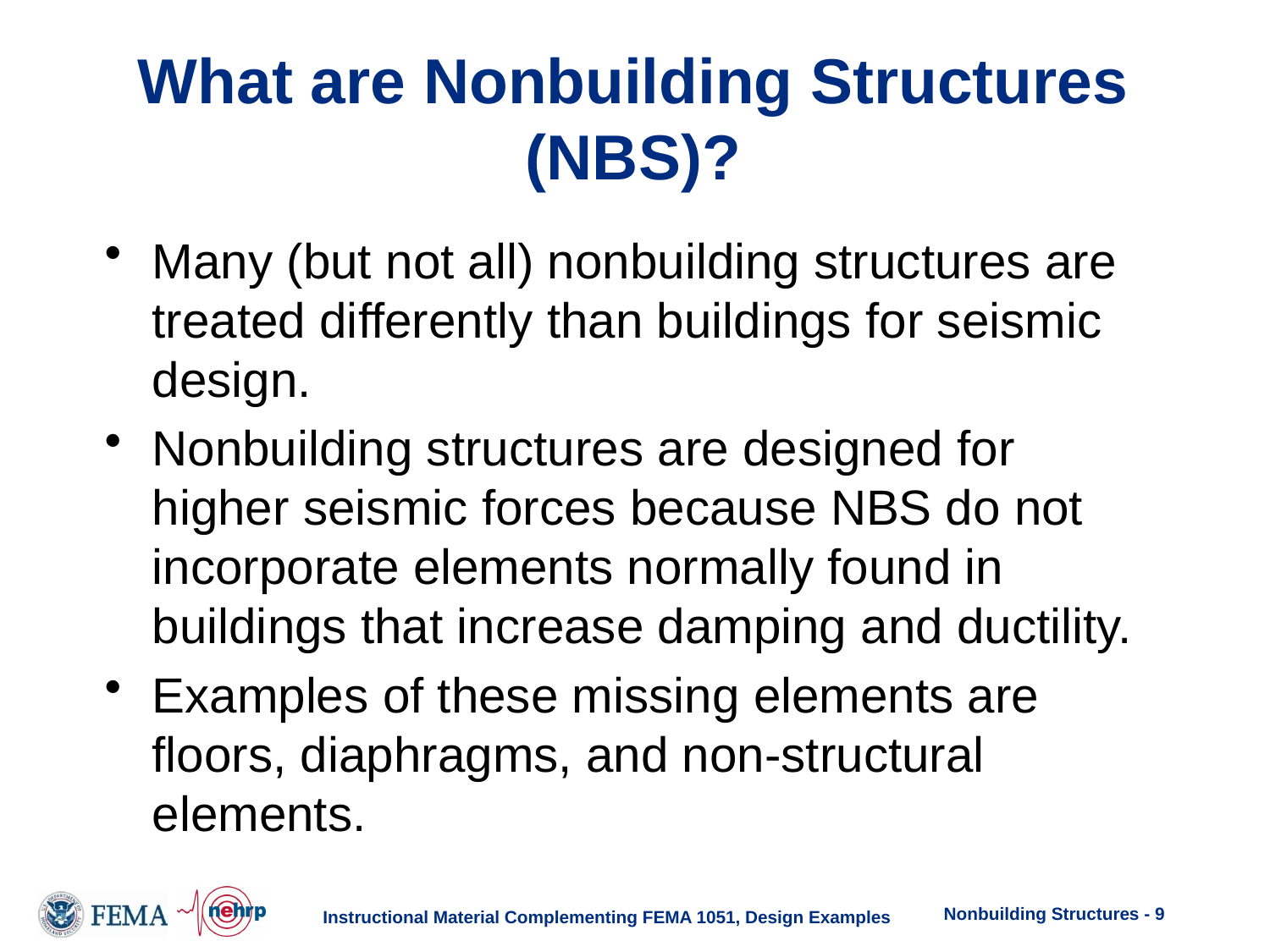

# What are Nonbuilding Structures (NBS)?
Many (but not all) nonbuilding structures are treated differently than buildings for seismic design.
Nonbuilding structures are designed for higher seismic forces because NBS do not incorporate elements normally found in buildings that increase damping and ductility.
Examples of these missing elements are floors, diaphragms, and non-structural elements.
Nonbuilding Structures - 9
Instructional Material Complementing FEMA 1051, Design Examples